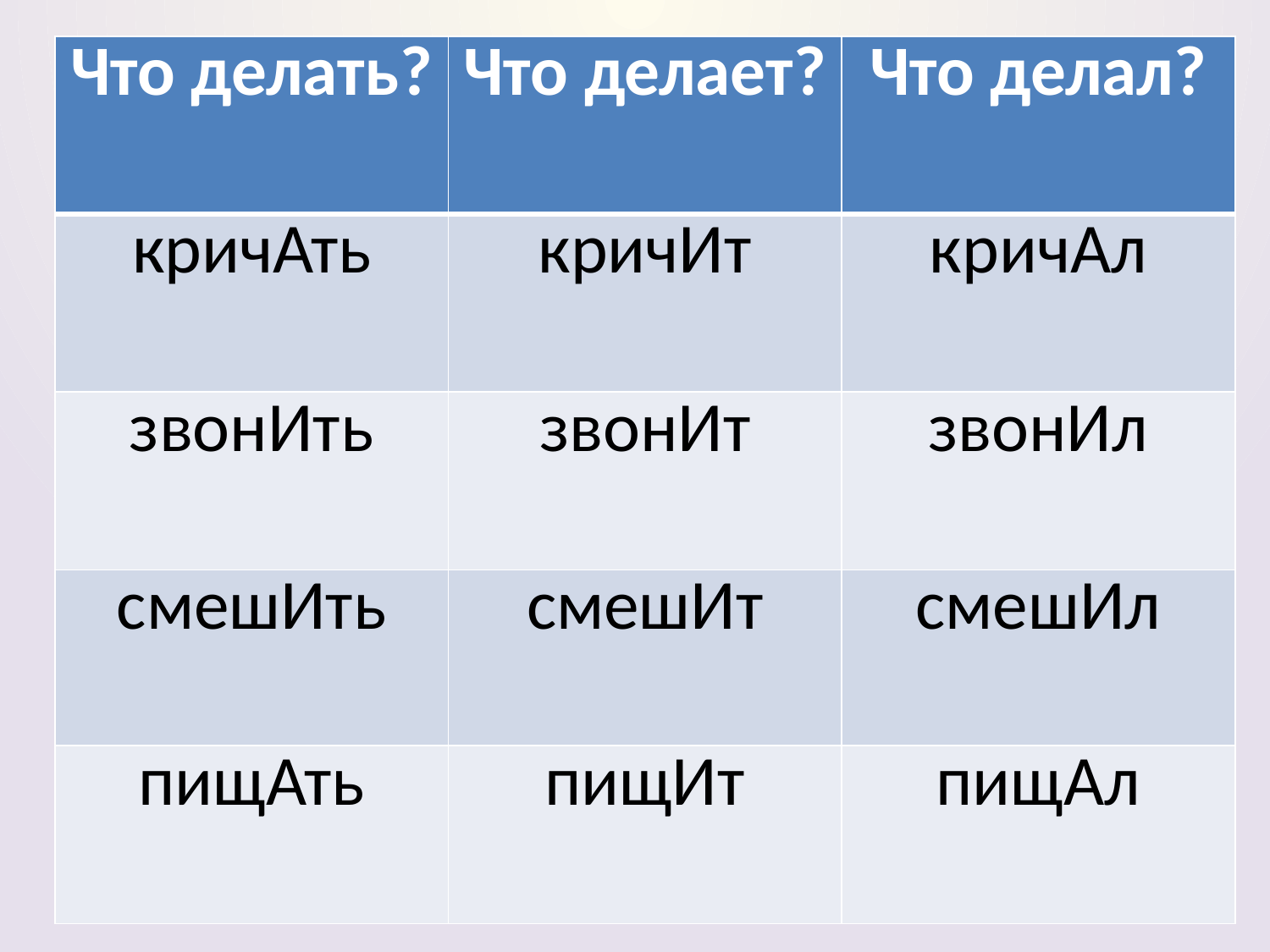

| Что делать? | Что делает? | Что делал? |
| --- | --- | --- |
| кричАть | кричИт | кричАл |
| звонИть | звонИт | звонИл |
| смешИть | смешИт | смешИл |
| пищАть | пищИт | пищАл |